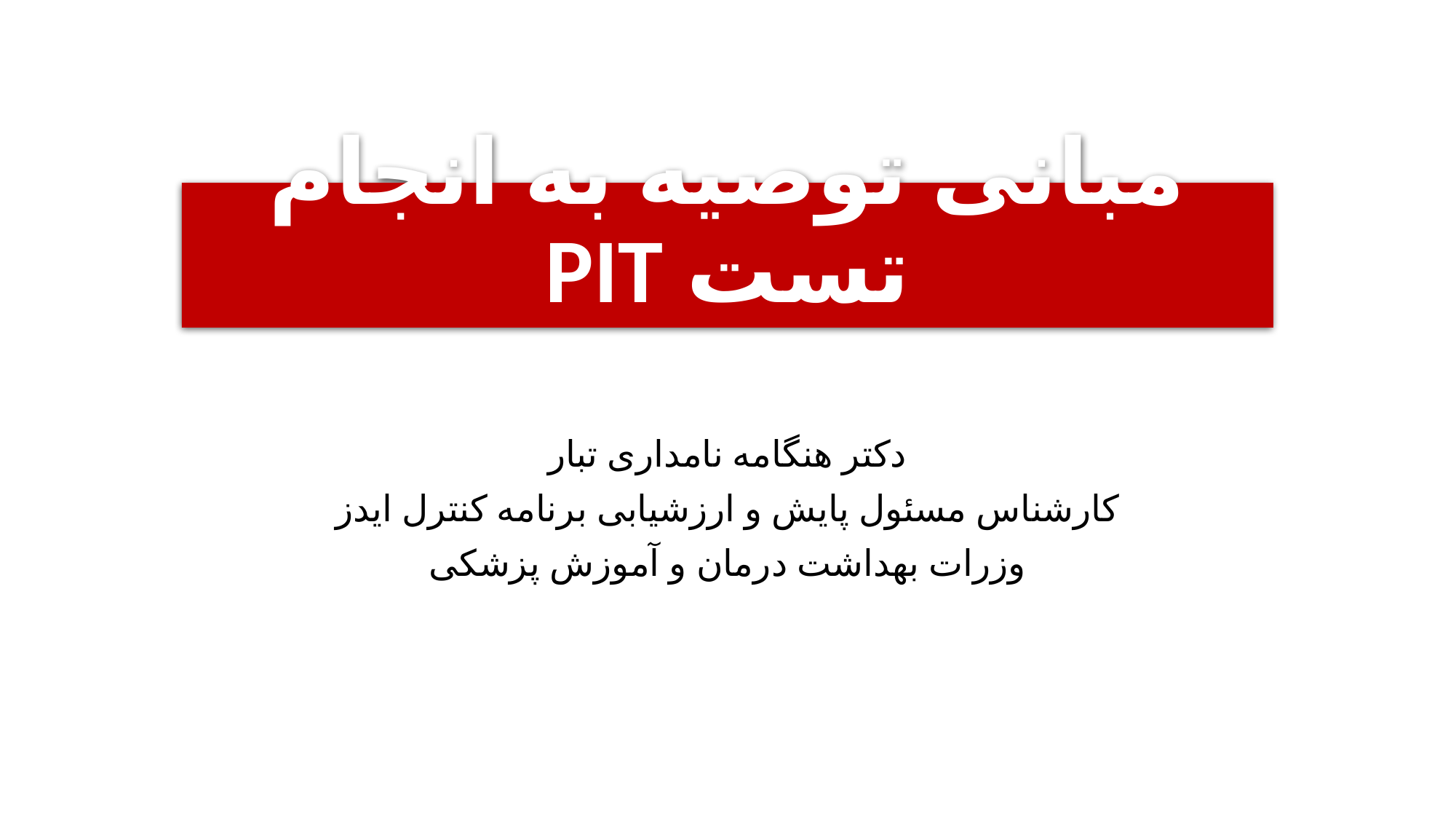

# مبانی توصیه به انجام تست PIT
دکتر هنگامه نامداری تبار
 کارشناس مسئول پایش و ارزشیابی برنامه کنترل ایدز
وزرات بهداشت درمان و آموزش پزشکی